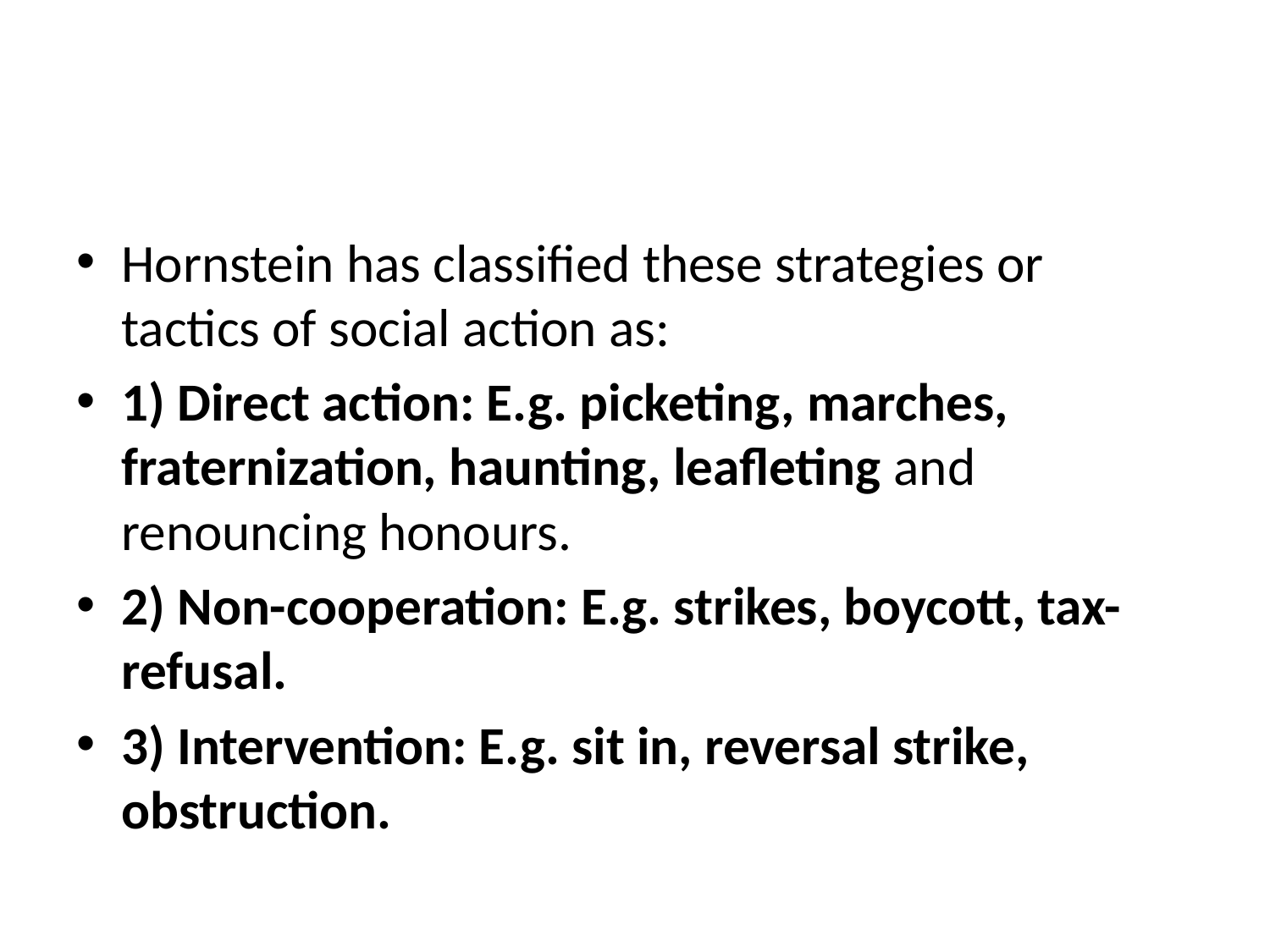

#
Hornstein has classified these strategies or tactics of social action as:
1) Direct action: E.g. picketing, marches, fraternization, haunting, leafleting and renouncing honours.
2) Non-cooperation: E.g. strikes, boycott, tax-refusal.
3) Intervention: E.g. sit in, reversal strike, obstruction.